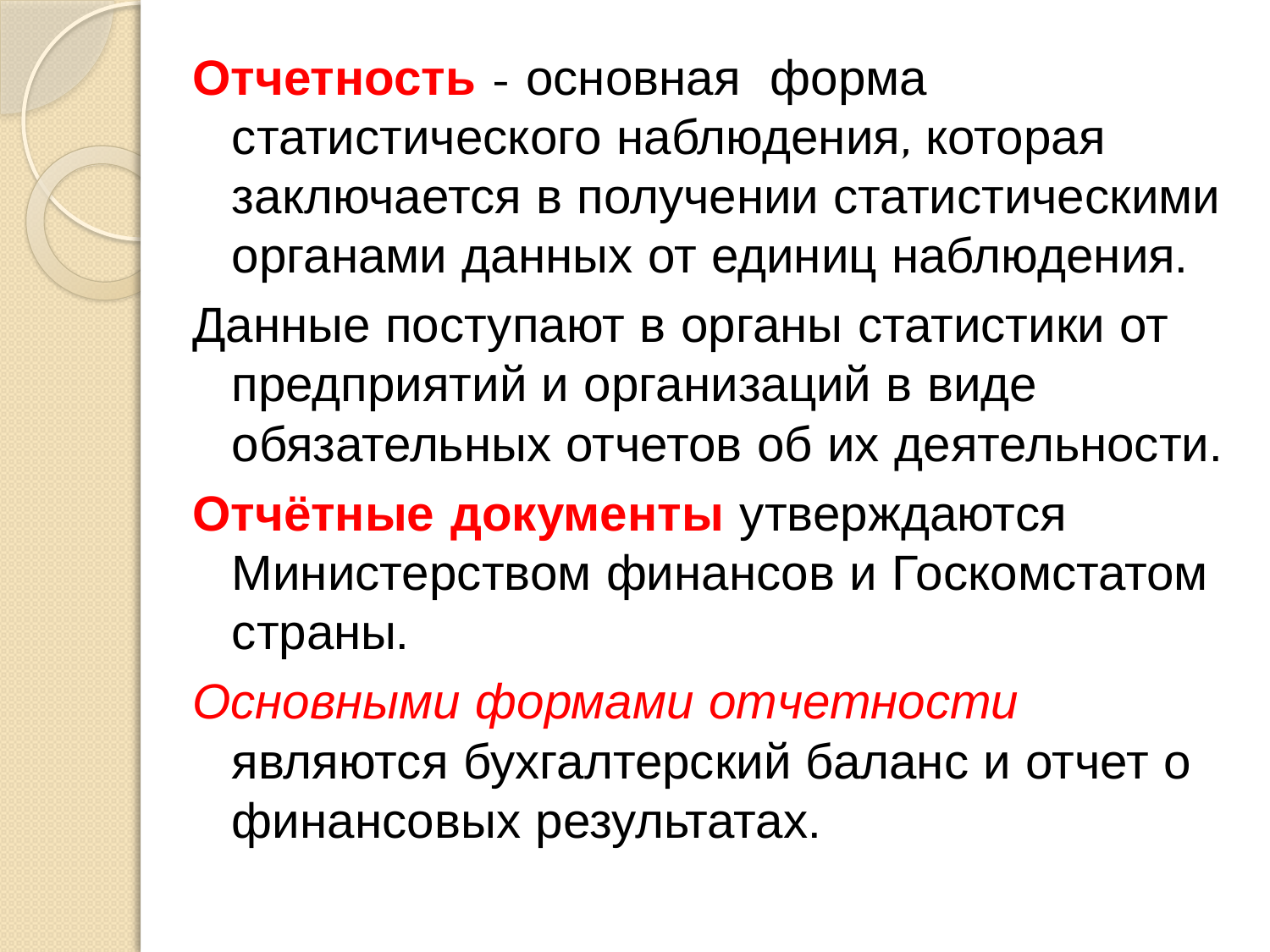

Отчетность - основная  форма статистического наблюдения, которая заключается в получении статистическими органами данных от единиц наблюдения.
Данные поступают в органы статистики от предприятий и организаций в виде обязательных отчетов об их деятельности.
Отчётные документы утверждаются Министерством финансов и Госкомстатом страны.
Основными формами отчетности являются бухгалтерский баланс и отчет о финансовых результатах.